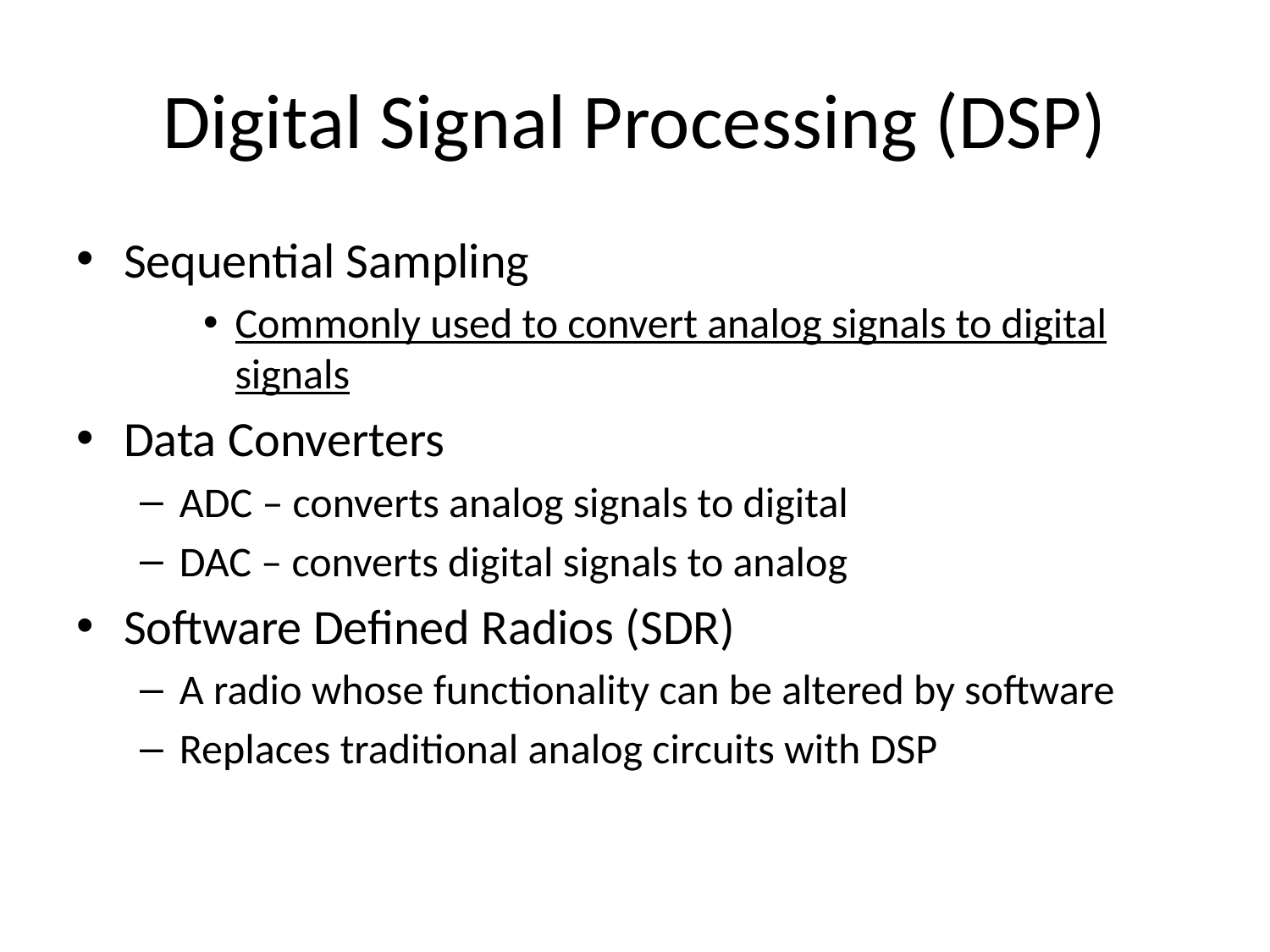

# Digital Signal Processing (DSP)
Sequential Sampling
Commonly used to convert analog signals to digital signals
Data Converters
ADC – converts analog signals to digital
DAC – converts digital signals to analog
Software Defined Radios (SDR)
A radio whose functionality can be altered by software
Replaces traditional analog circuits with DSP